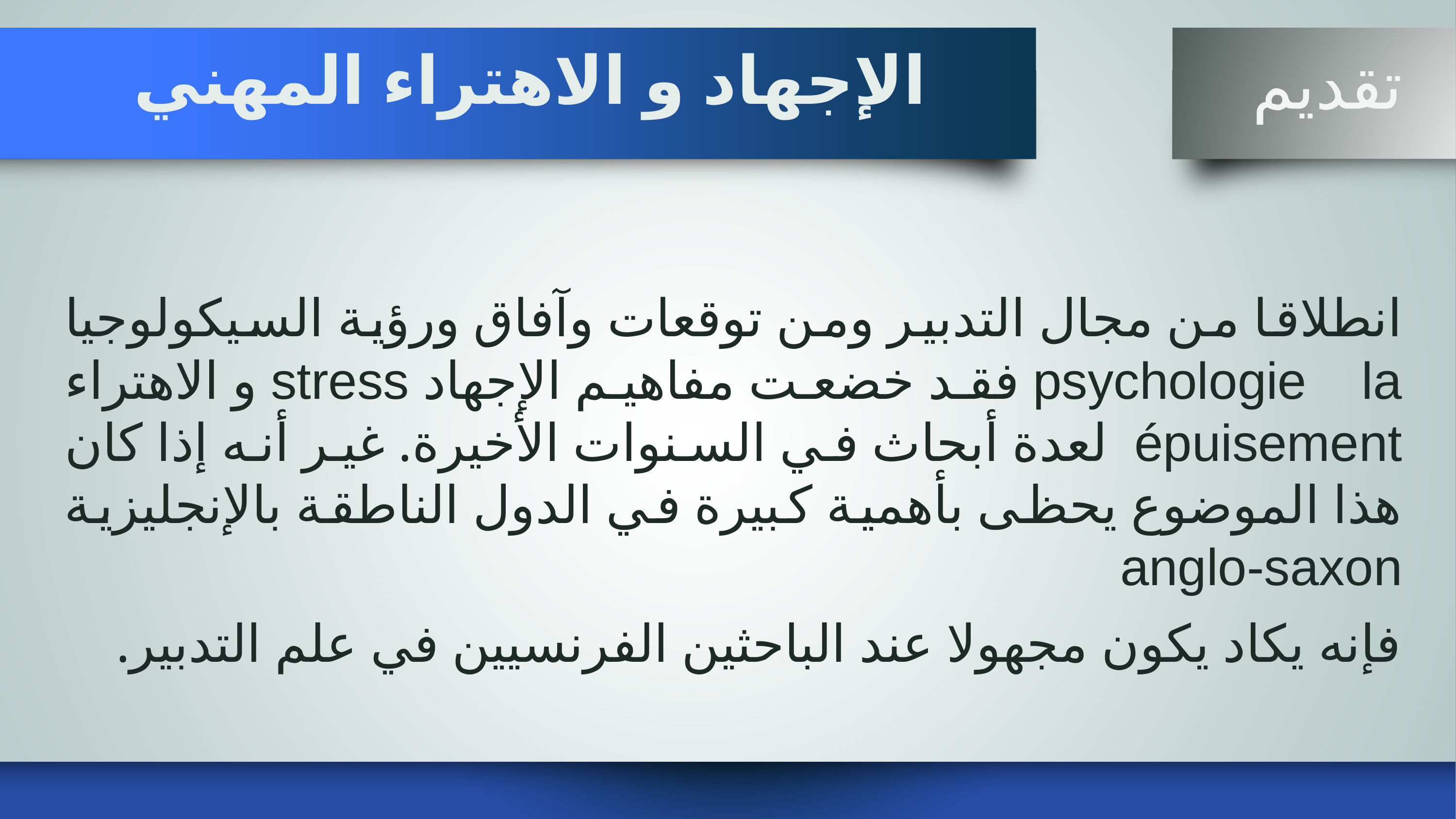

# الإجهاد و الاهتراء المهني
 تقديم
انطلاقا من مجال التدبير ومن توقعات وآفاق ورؤية السيكولوجيا psychologie  la فقد خضعت مفاهيم الإجهاد stress و الاهتراء épuisement  لعدة أبحاث في السنوات الأخيرة. غير أنه إذا كان هذا الموضوع يحظى بأهمية كبيرة في الدول الناطقة بالإنجليزية anglo-saxon
فإنه يكاد يكون مجهولا عند الباحثين الفرنسيين في علم التدبير.